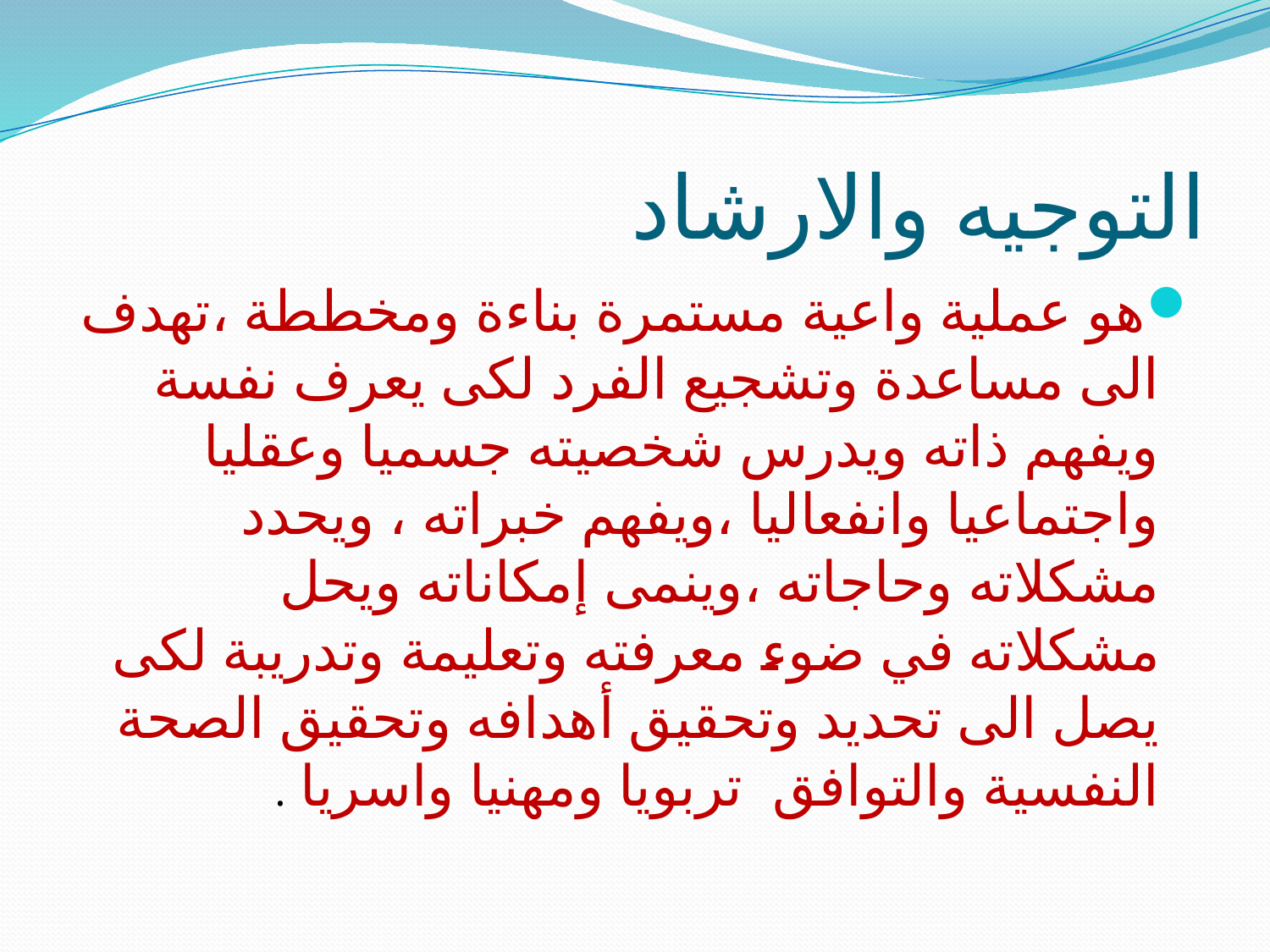

# التوجيه والارشاد
هو عملية واعية مستمرة بناءة ومخططة ،تهدف الى مساعدة وتشجيع الفرد لكى يعرف نفسة ويفهم ذاته ويدرس شخصيته جسميا وعقليا واجتماعيا وانفعاليا ،ويفهم خبراته ، ويحدد مشكلاته وحاجاته ،وينمى إمكاناته ويحل مشكلاته في ضوء معرفته وتعليمة وتدريبة لكى يصل الى تحديد وتحقيق أهدافه وتحقيق الصحة النفسية والتوافق  تربويا ومهنيا واسريا .